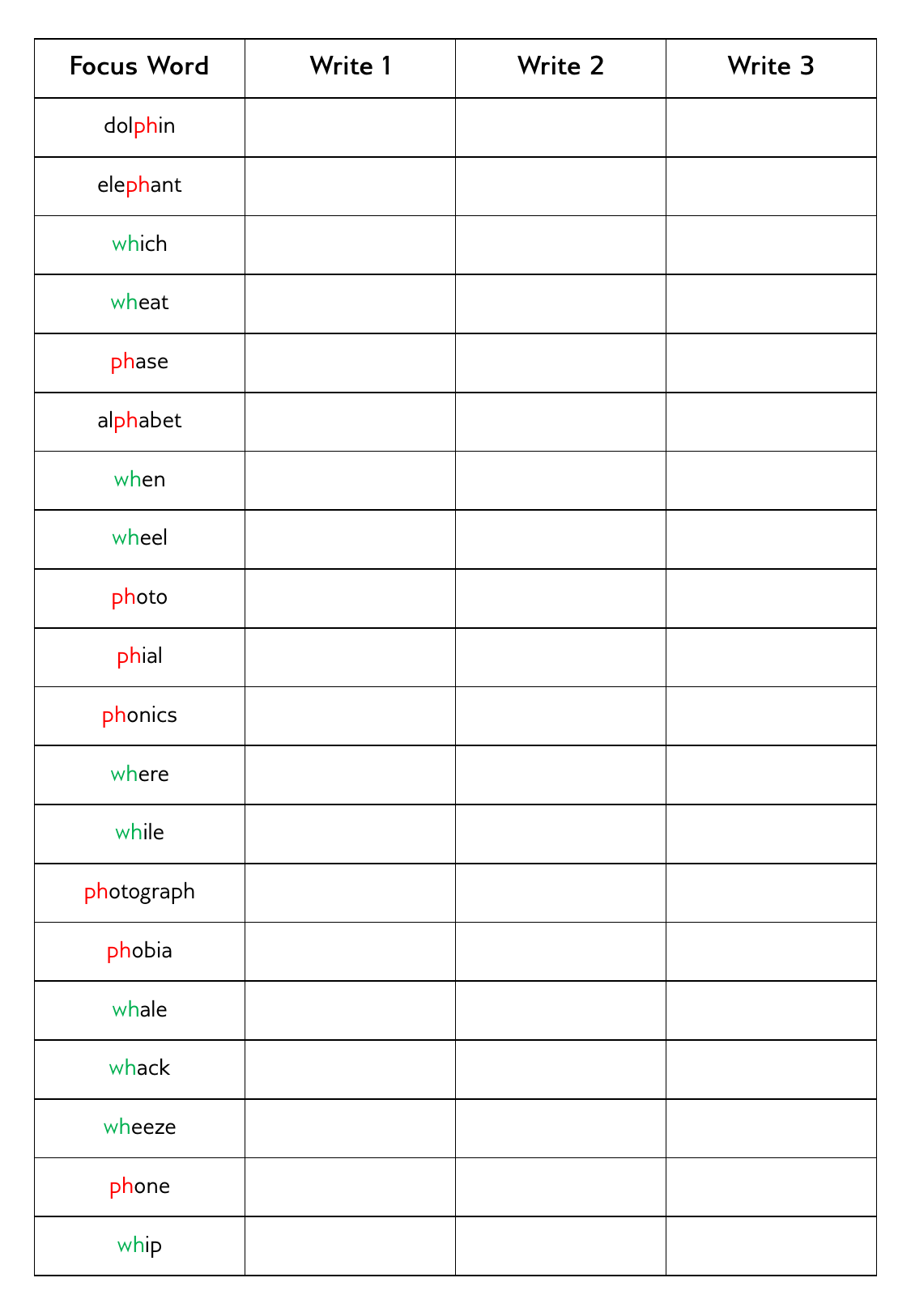

| Focus Word | Write 1 | Write 2 | Write 3 |
| --- | --- | --- | --- |
| dolphin |  |  |  |
| elephant |  |  |  |
| which |  |  |  |
| wheat |  |  |  |
| phase |  |  |  |
| alphabet |  |  |  |
| when |  |  |  |
| wheel |  |  |  |
| photo |  |  |  |
| phial |  |  |  |
| phonics |  |  |  |
| where |  |  |  |
| while |  |  |  |
| photograph |  |  |  |
| phobia |  |  |  |
| whale |  |  |  |
| whack |  |  |  |
| wheeze |  |  |  |
| phone |  |  |  |
| whip |  |  |  |